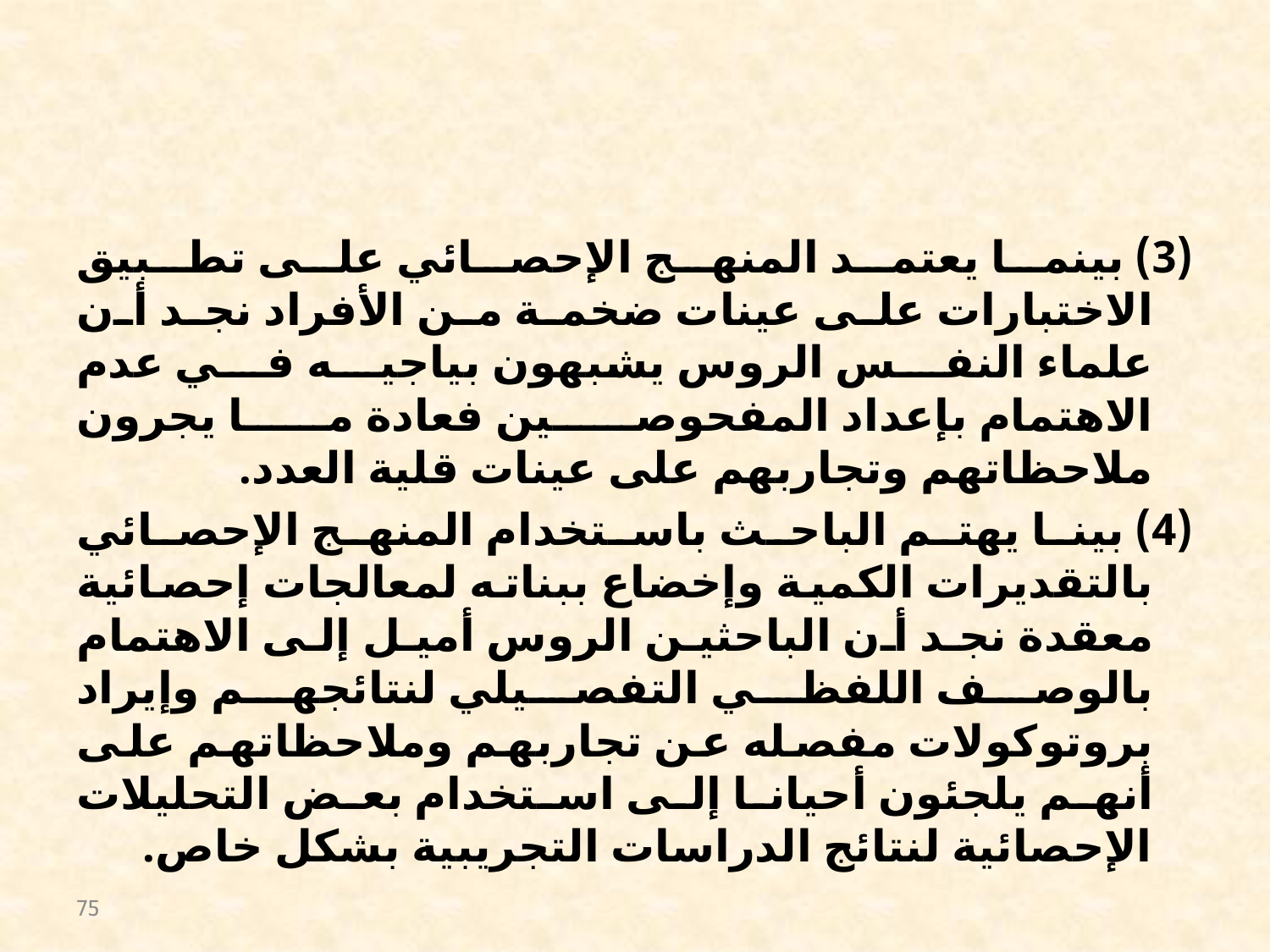

#
(3) بينما يعتمد المنهج الإحصائي على تطبيق الاختبارات على عينات ضخمة من الأفراد نجد أن علماء النفس الروس يشبهون بياجيه في عدم الاهتمام بإعداد المفحوصين فعادة ما يجرون ملاحظاتهم وتجاربهم على عينات قلية العدد.
(4) بينا يهتم الباحث باستخدام المنهج الإحصائي بالتقديرات الكمية وإخضاع ببناته لمعالجات إحصائية معقدة نجد أن الباحثين الروس أميل إلى الاهتمام بالوصف اللفظي التفصيلي لنتائجهم وإيراد بروتوكولات مفصله عن تجاربهم وملاحظاتهم على أنهم يلجئون أحيانا إلى استخدام بعض التحليلات الإحصائية لنتائج الدراسات التجريبية بشكل خاص.
75